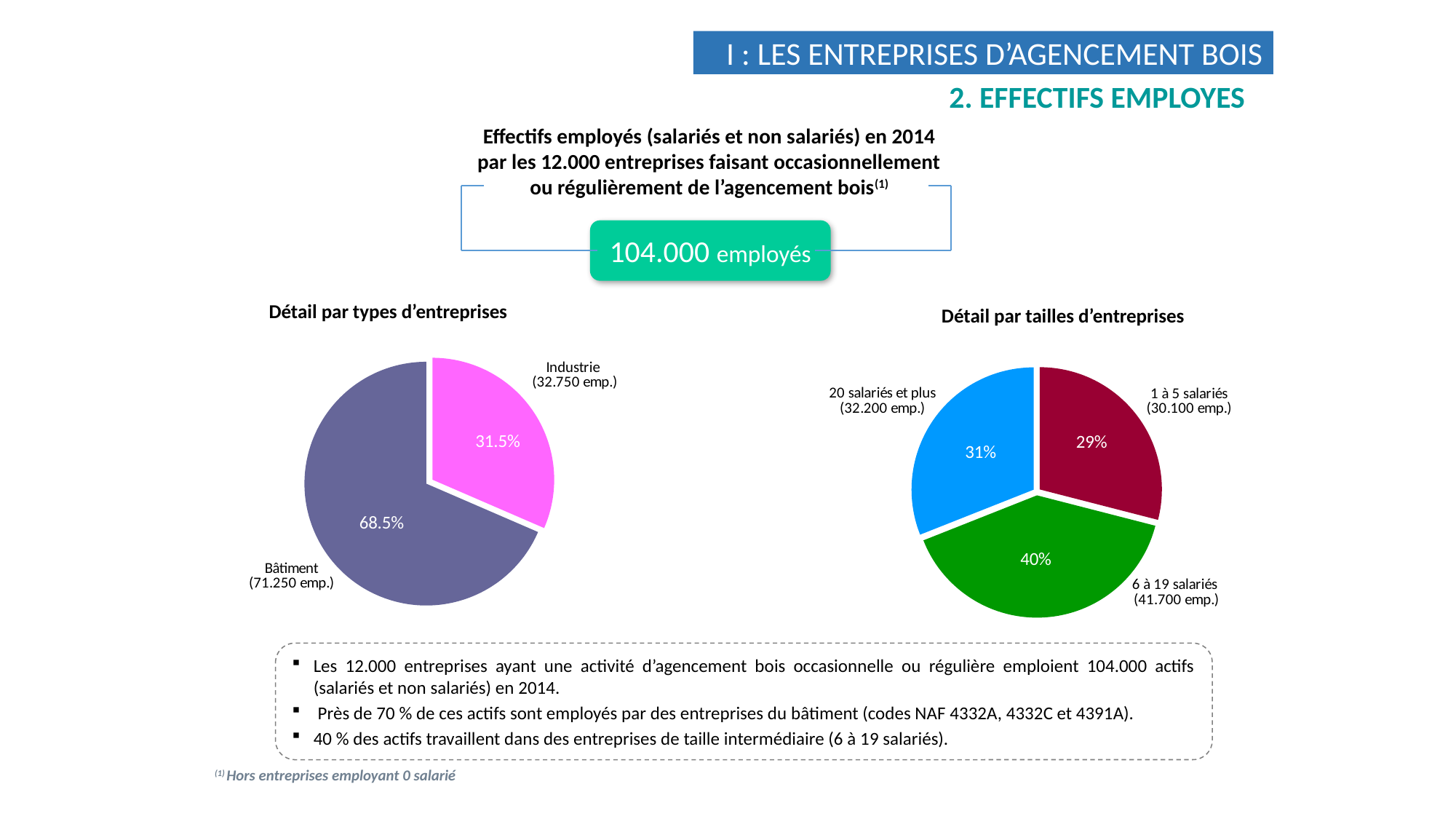

I : LES ENTREPRISES D’AGENCEMENT BOIS
2. EFFECTIFS EMPLOYES
Effectifs employés (salariés et non salariés) en 2014
par les 12.000 entreprises faisant occasionnellement
ou régulièrement de l’agencement bois(1)

104.000 employés

### Chart

| Category |  |
|---|---|
| 1 à 5 salariés | 0.2900000000000001 |
| 6 à 19 salariés | 0.4 |
| 20 salariés et plus | 0.3100000000000001 |
Détail par types d’entreprises
Détail par tailles d’entreprises

### Chart

| Category |  |
|---|---|
| Fabrication | 0.3150000000000001 |
| Bâtiment | 0.685 |
Les 12.000 entreprises ayant une activité d’agencement bois occasionnelle ou régulière emploient 104.000 actifs (salariés et non salariés) en 2014.
 Près de 70 % de ces actifs sont employés par des entreprises du bâtiment (codes NAF 4332A, 4332C et 4391A).
40 % des actifs travaillent dans des entreprises de taille intermédiaire (6 à 19 salariés).
9/60
(1) Hors entreprises employant 0 salarié